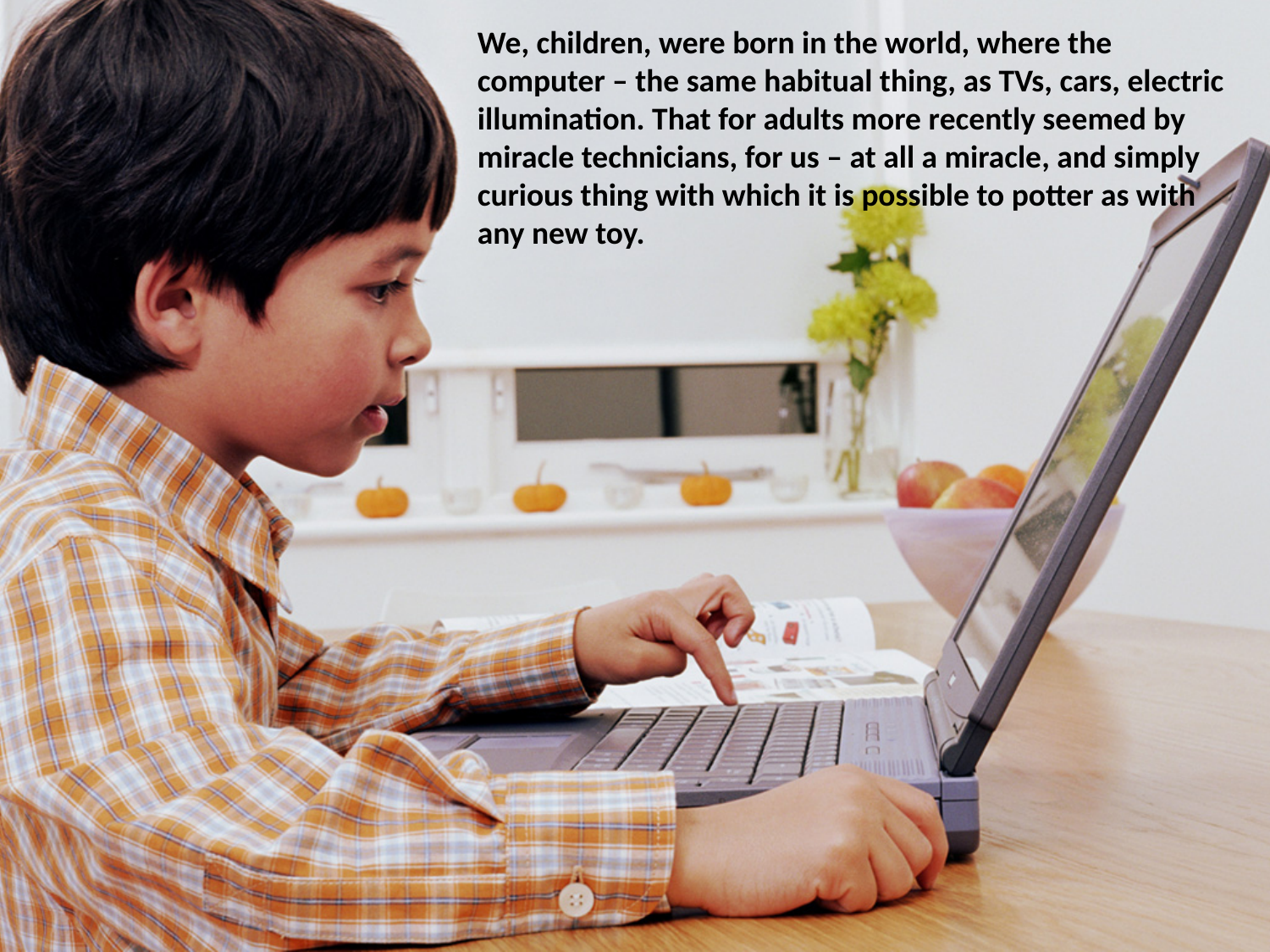

We, children, were born in the world, where the computer – the same habitual thing, as TVs, cars, electric illumination. That for adults more recently seemed by miracle technicians, for us – at all a miracle, and simply curious thing with which it is possible to potter as with any new toy.